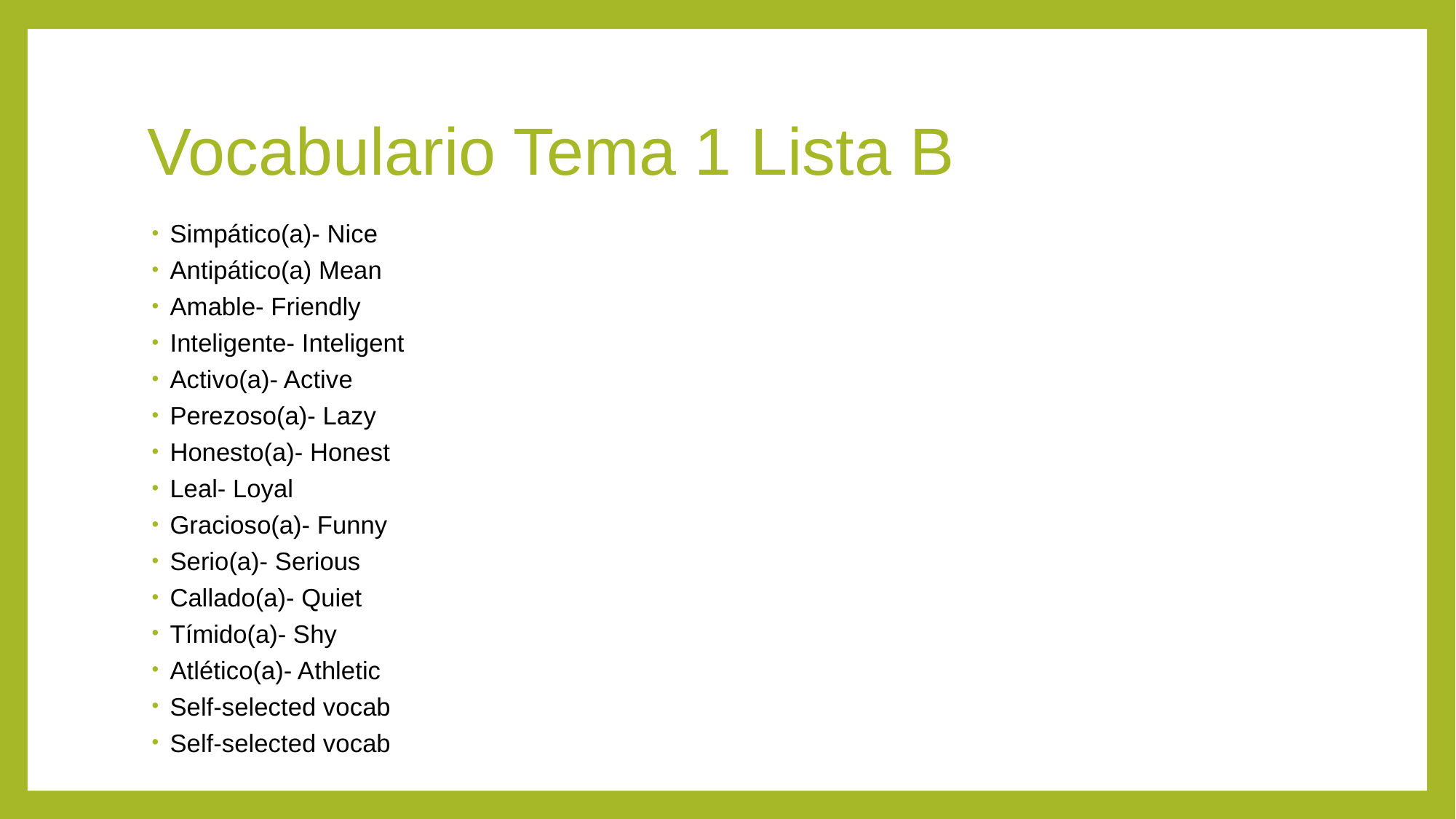

# Vocabulario Tema 1 Lista B
Simpático(a)- Nice
Antipático(a) Mean
Amable- Friendly
Inteligente- Inteligent
Activo(a)- Active
Perezoso(a)- Lazy
Honesto(a)- Honest
Leal- Loyal
Gracioso(a)- Funny
Serio(a)- Serious
Callado(a)- Quiet
Tímido(a)- Shy
Atlético(a)- Athletic
Self-selected vocab
Self-selected vocab